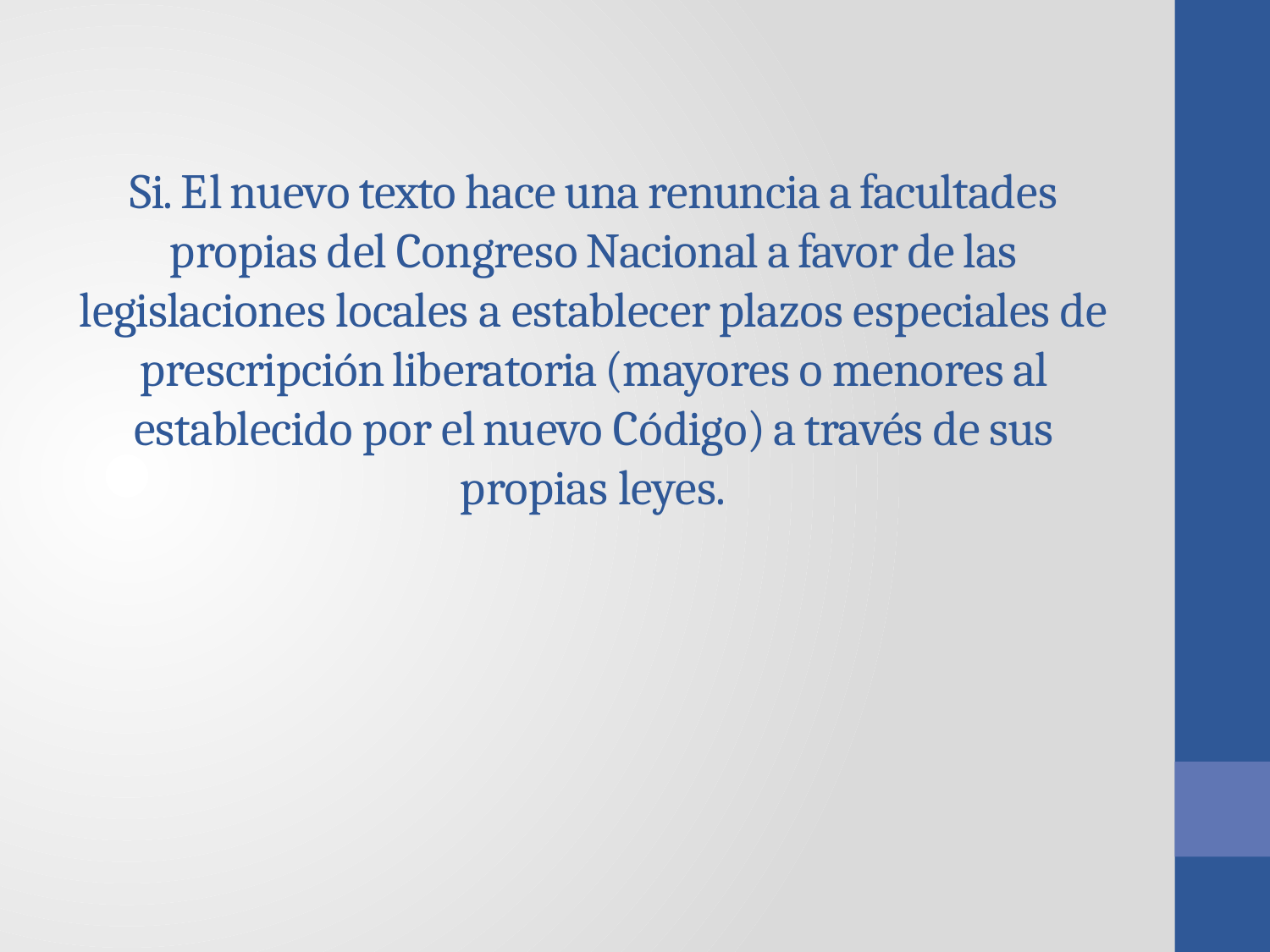

# Si. El nuevo texto hace una renuncia a facultades propias del Congreso Nacional a favor de las legislaciones locales a establecer plazos especiales de prescripción liberatoria (mayores o menores al establecido por el nuevo Código) a través de sus propias leyes.